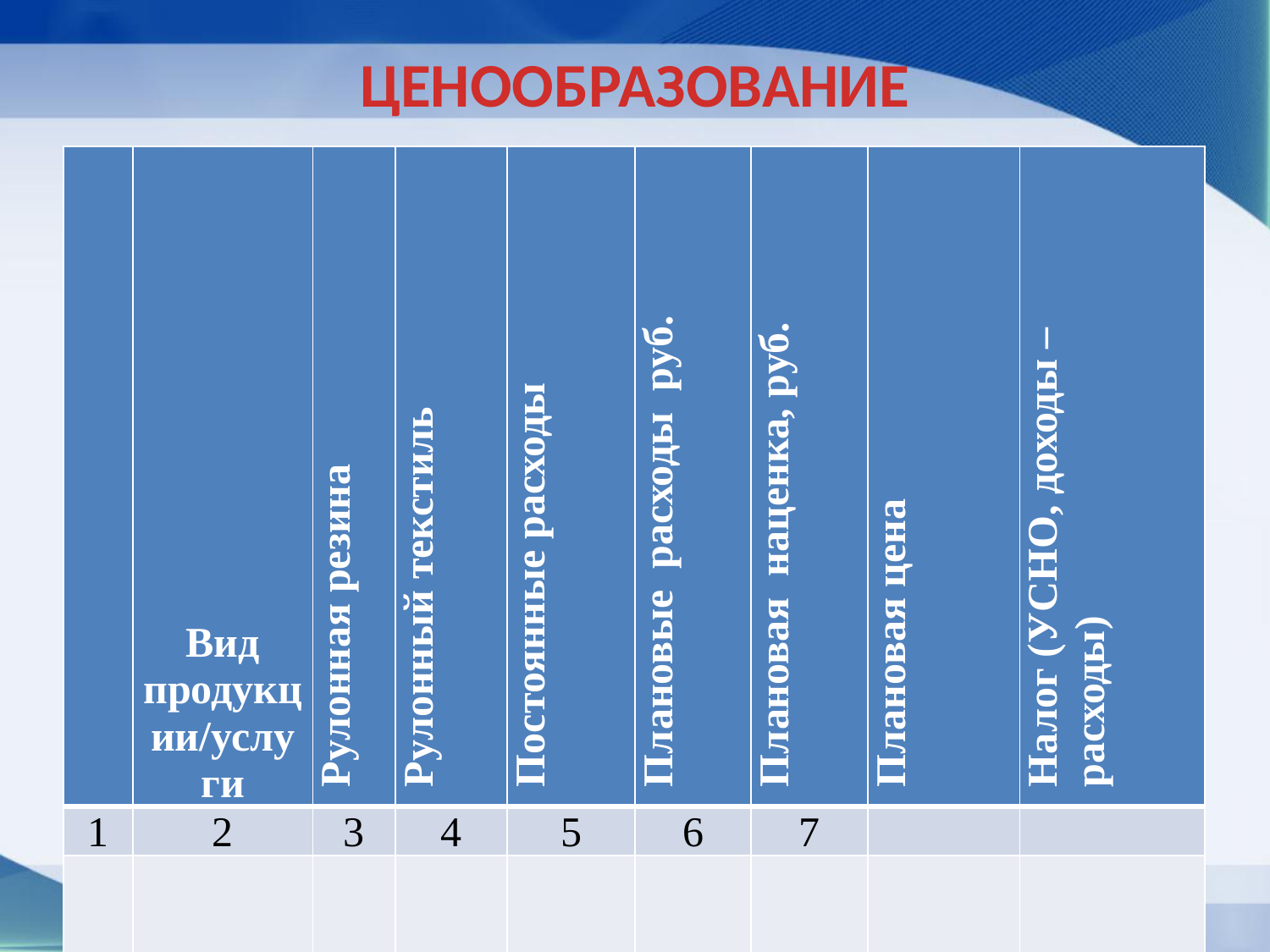

# ЦЕНООБРАЗОВАНИЕ
|  | Вид продукции/услуги | Рулонная резина | Рулонный текстиль | Постоянные расходы | Плановые расходы руб. | Плановая наценка, руб. | Плановая цена | Налог (УСНО, доходы – расходы) |
| --- | --- | --- | --- | --- | --- | --- | --- | --- |
| 1 | 2 | 3 | 4 | 5 | 6 | 7 |  |  |
| 1 | «люкс» | 650 | 300 | % | 1550 | 550 | 3100 | 82,5 |
| 2 | «бизнес» | 500 | 250 | % | 2370 | 380 | 2750 | 57 |